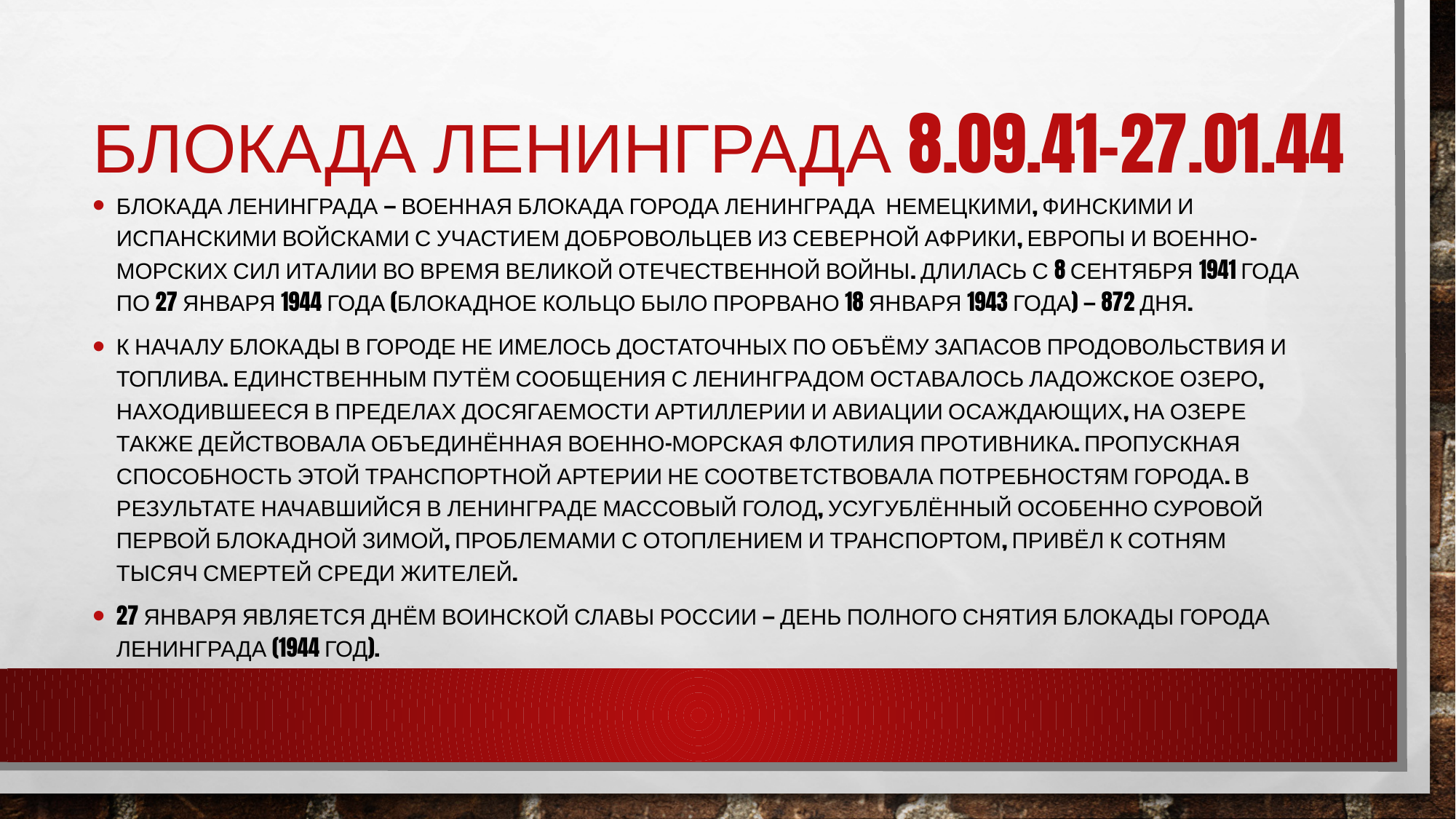

# Блокада ленинграда 8.09.41-27.01.44
Блокада Ленинграда — военная блокада города Ленинграда  немецкими, финскими и испанскими войсками с участием добровольцев из Северной Африки, Европы и военно-морских сил Италии во время Великой Отечественной войны. Длилась с 8 сентября 1941 года по 27 января 1944 года (блокадное кольцо было прорвано 18 января 1943 года) — 872 дня.
К началу блокады в городе не имелось достаточных по объёму запасов продовольствия и топлива. Единственным путём сообщения с Ленинградом оставалось Ладожское озеро, находившееся в пределах досягаемости артиллерии и авиации осаждающих, на озере также действовала объединённая военно-морская флотилия противника. Пропускная способность этой транспортной артерии не соответствовала потребностям города. В результате начавшийся в Ленинграде массовый голод, усугублённый особенно суровой первой блокадной зимой, проблемами с отоплением и транспортом, привёл к сотням тысяч смертей среди жителей.
27 января является Днём воинской славы России — День полного снятия блокады города Ленинграда (1944 год).